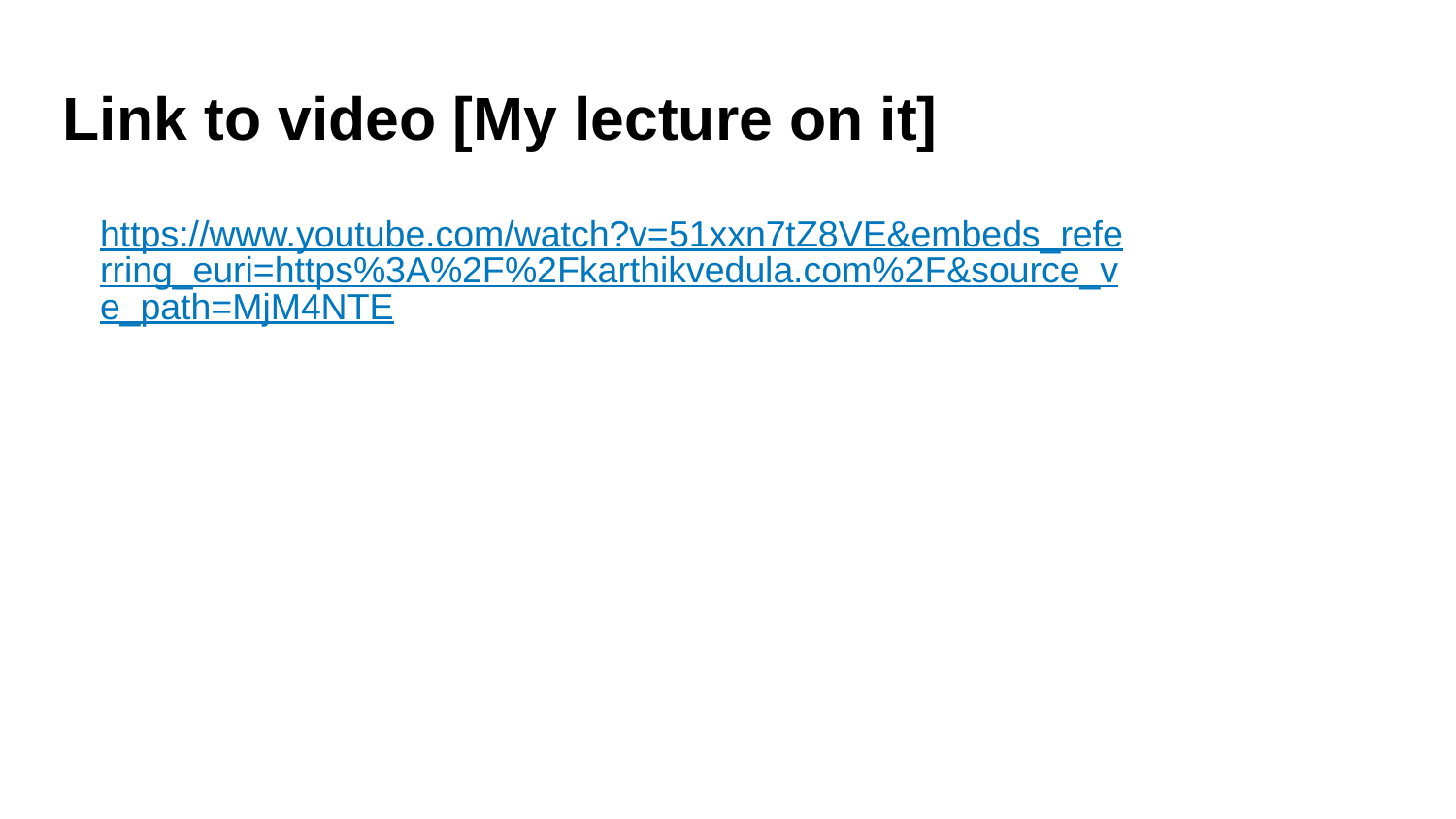

# Link to video [My lecture on it]
https://www.youtube.com/watch?v=51xxn7tZ8VE&embeds_referring_euri=https%3A%2F%2Fkarthikvedula.com%2F&source_ve_path=MjM4NTE